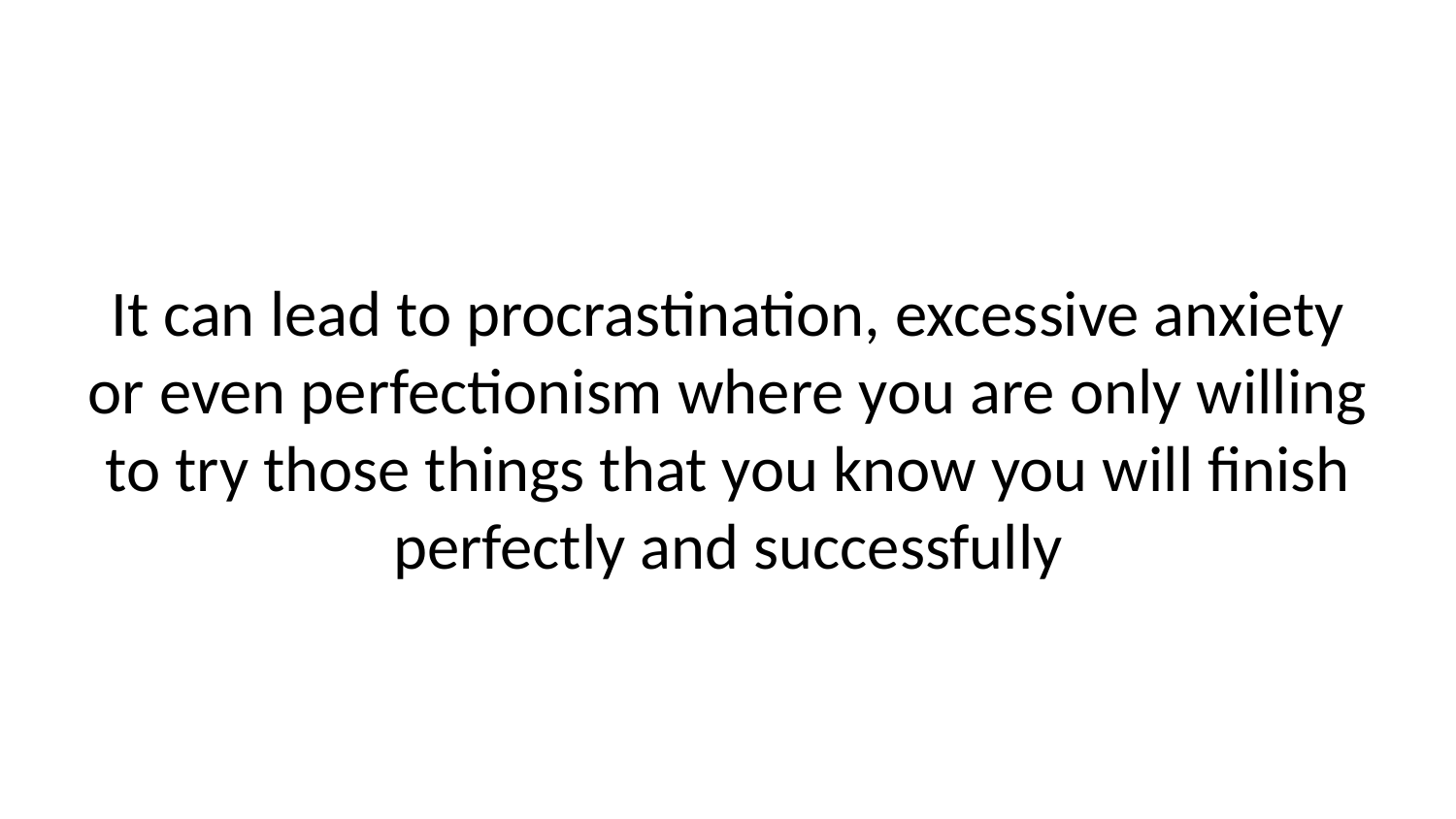

It can lead to procrastination, excessive anxiety or even perfectionism where you are only willing to try those things that you know you will finish perfectly and successfully